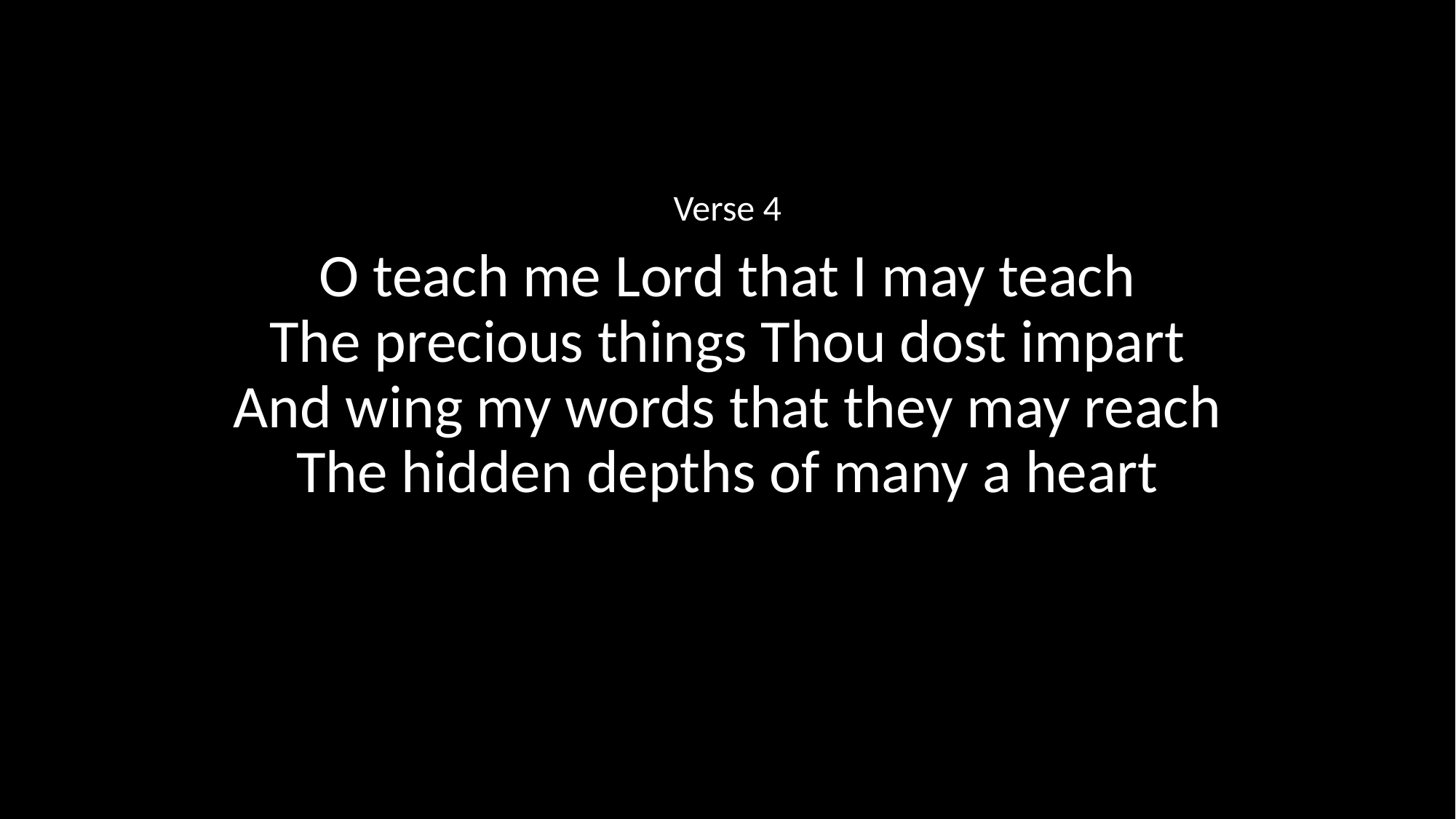

Verse 4
O teach me Lord that I may teach
The precious things Thou dost impart
And wing my words that they may reach
The hidden depths of many a heart